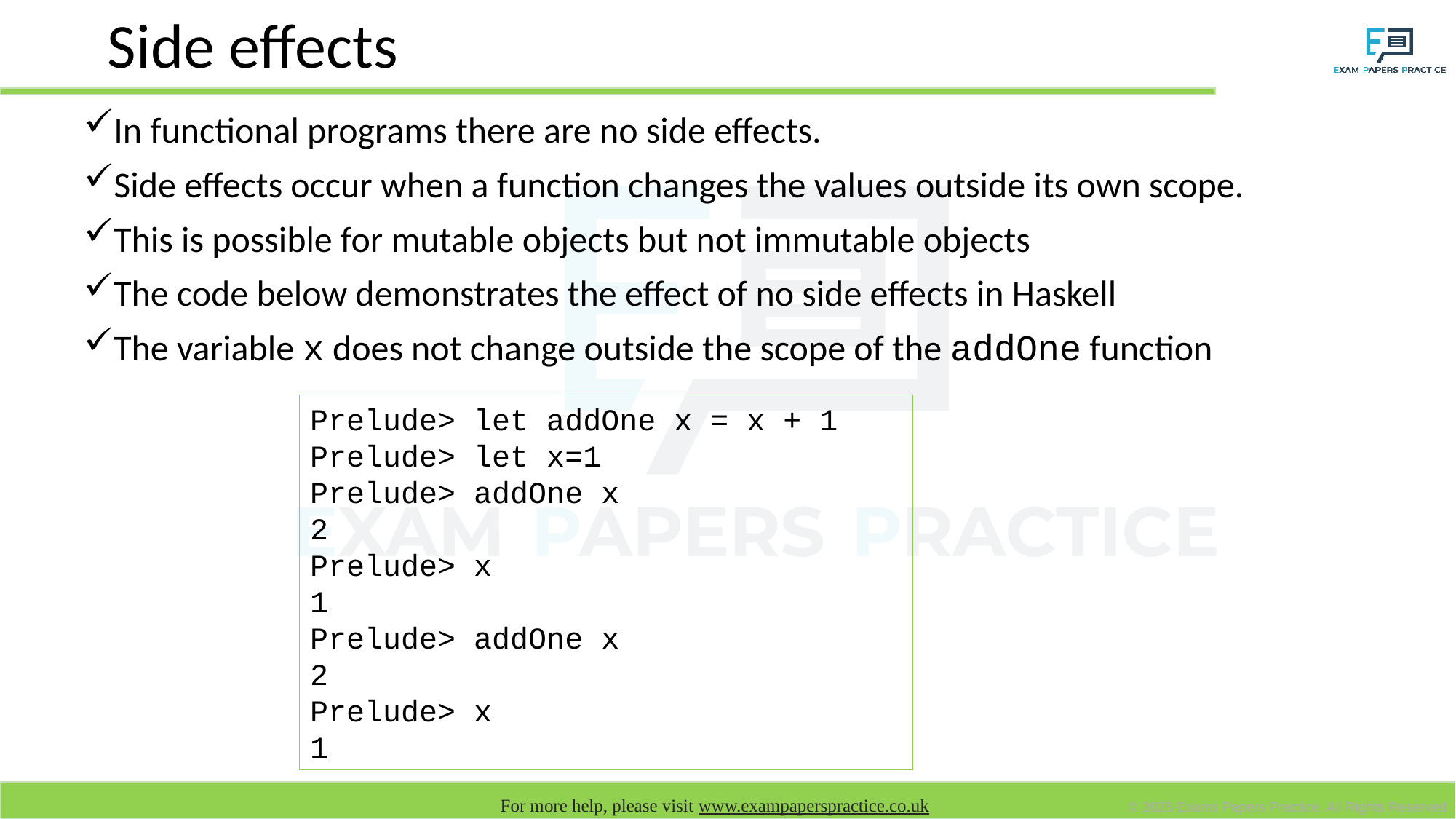

# Side effects
In functional programs there are no side effects.
Side effects occur when a function changes the values outside its own scope.
This is possible for mutable objects but not immutable objects
The code below demonstrates the effect of no side effects in Haskell
The variable x does not change outside the scope of the addOne function

Prelude> let addOne x = x + 1
Prelude> let x=1
Prelude> addOne x
2
Prelude> x
1
Prelude> addOne x
2
Prelude> x
1